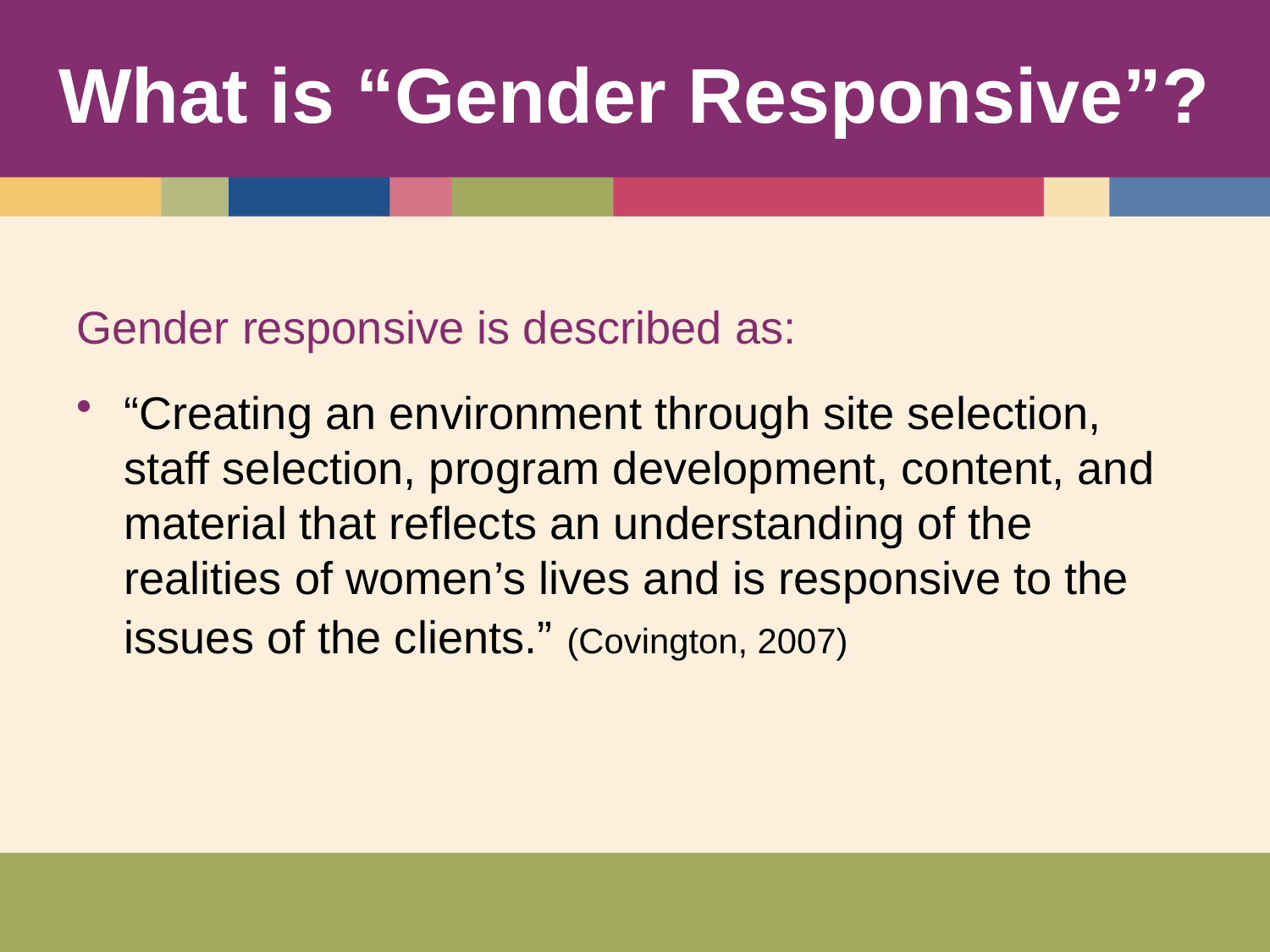

# What is “Gender Responsive”?
Gender responsive is described as:
“Creating an environment through site selection, staff selection, program development, content, and material that reflects an understanding of the realities of women’s lives and is responsive to the issues of the clients.” (Covington, 2007)